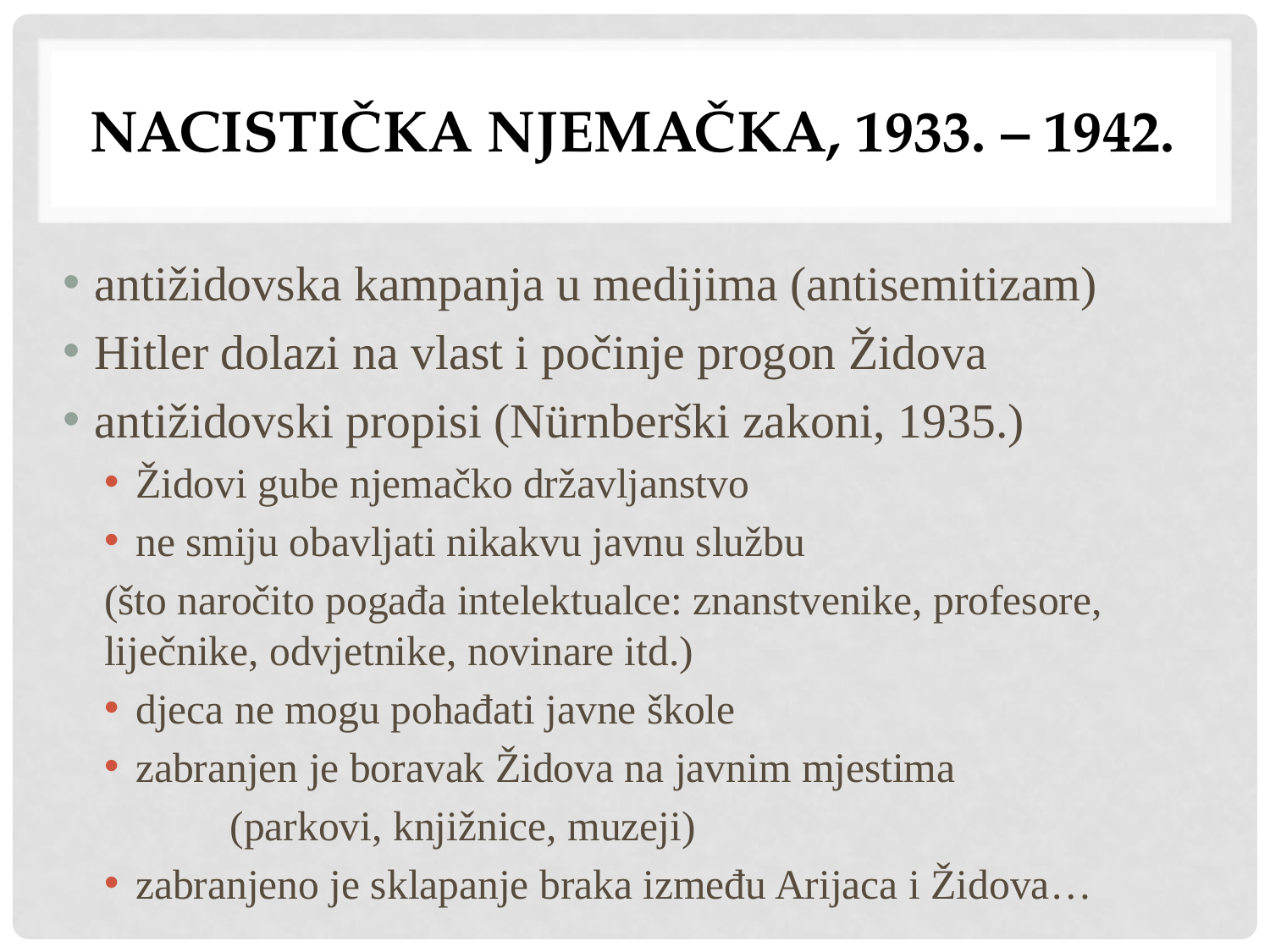

# Nacistička njemačka, 1933. – 1942.
antižidovska kampanja u medijima (antisemitizam)
Hitler dolazi na vlast i počinje progon Židova
antižidovski propisi (Nürnberški zakoni, 1935.)
Židovi gube njemačko državljanstvo
ne smiju obavljati nikakvu javnu službu
	(što naročito pogađa intelektualce: znanstvenike, profesore, 	liječnike, odvjetnike, novinare itd.)
djeca ne mogu pohađati javne škole
zabranjen je boravak Židova na javnim mjestima
   	(parkovi, knjižnice, muzeji)
zabranjeno je sklapanje braka između Arijaca i Židova…